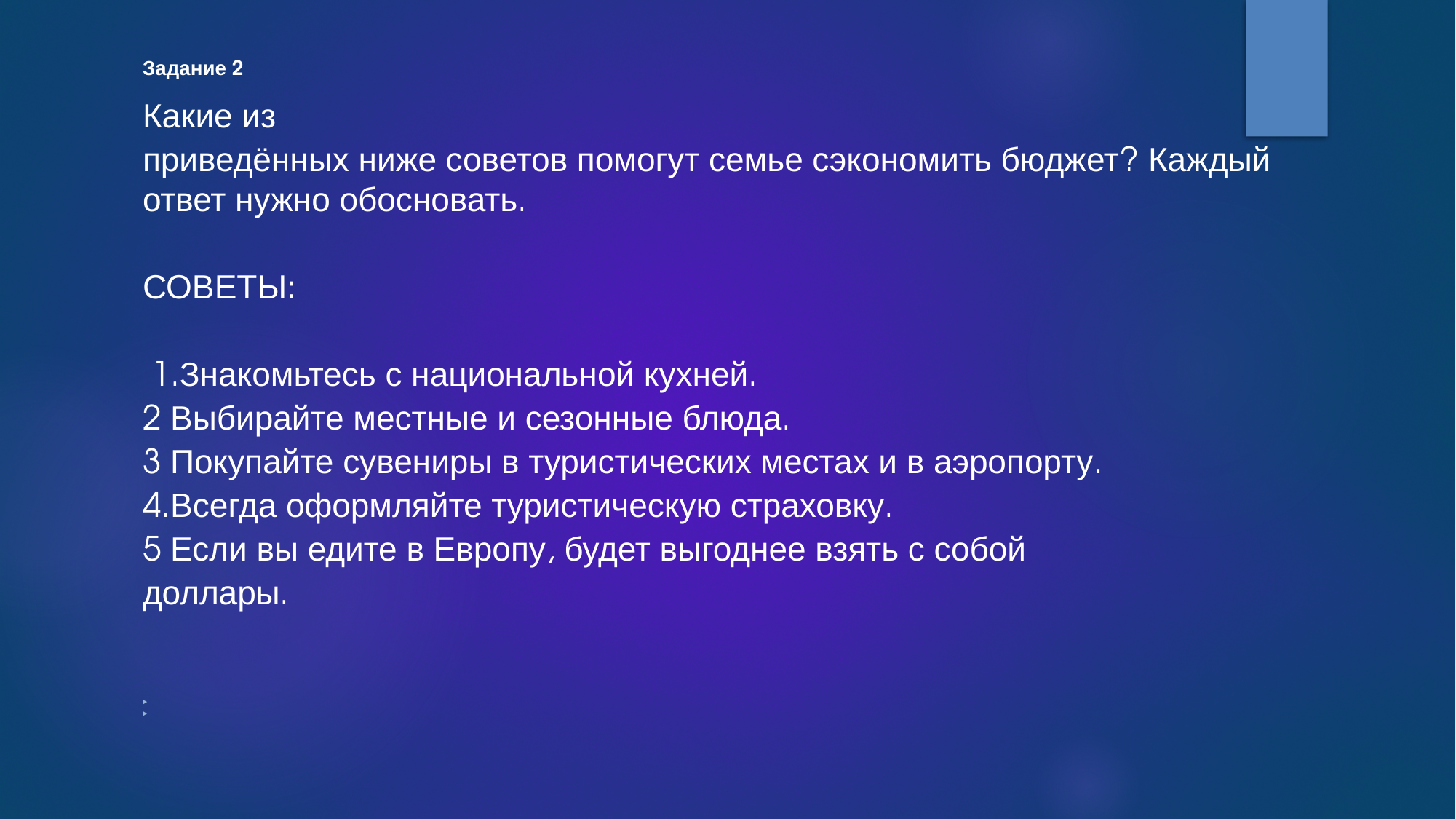

#
Задание 2

Какие из
приведённых ниже советов помогут семье сэкономить бюджет? Каждый ответ нужно обосновать.

СОВЕТЫ:

 1.Знакомьтесь с национальной кухней.
2 Выбирайте местные и сезонные блюда.
3 Покупайте сувениры в туристических местах и в аэропорту.
4.Всегда оформляйте туристическую страховку.
5 Если вы едите в Европу, будет выгоднее взять с собой
доллары.